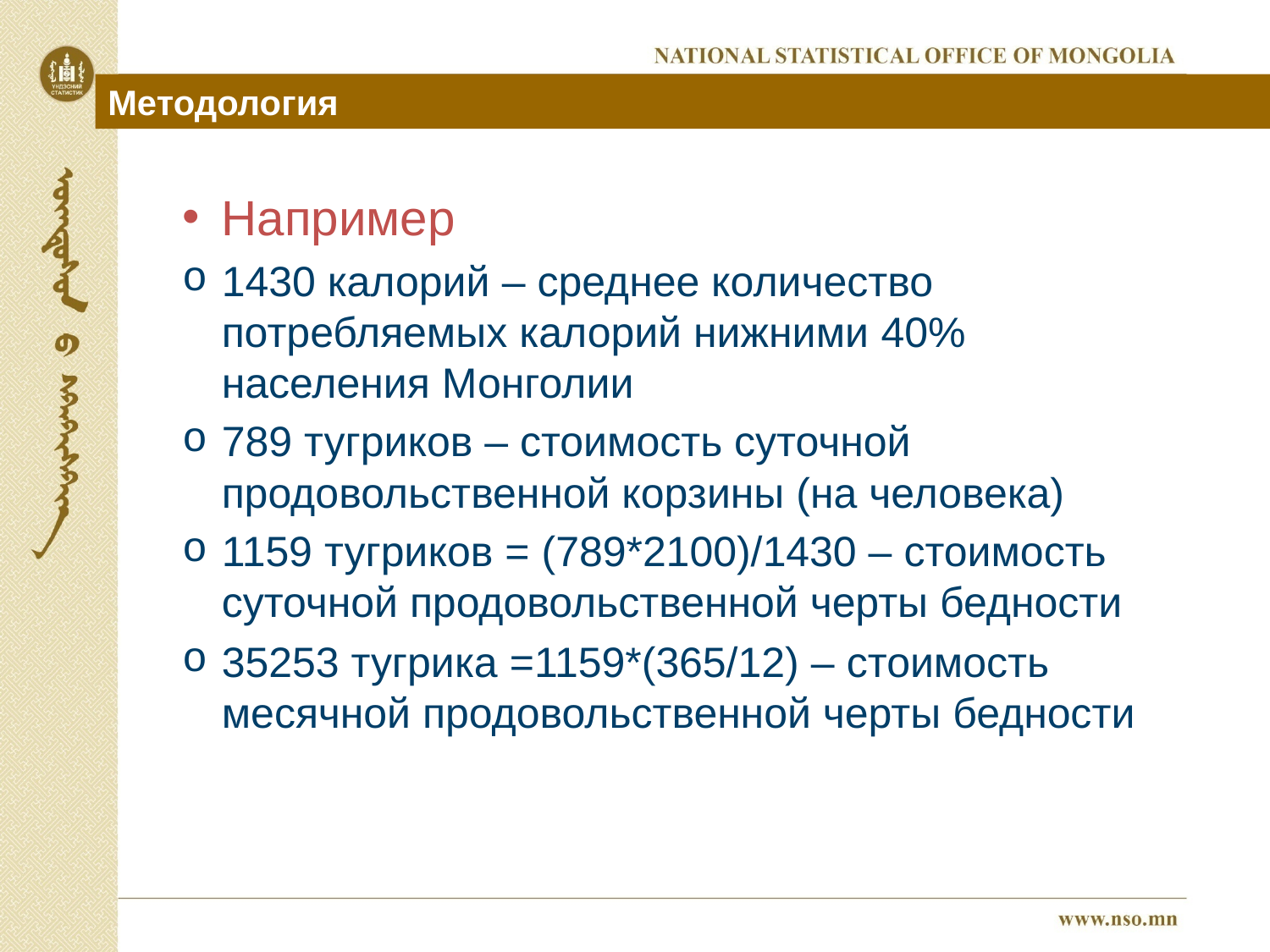

Методология
Например
1430 калорий – среднее количество потребляемых калорий нижними 40% населения Монголии
789 тугриков – стоимость суточной продовольственной корзины (на человека)
1159 тугриков = (789*2100)/1430 – стоимость суточной продовольственной черты бедности
35253 тугрика =1159*(365/12) – стоимость месячной продовольственной черты бедности